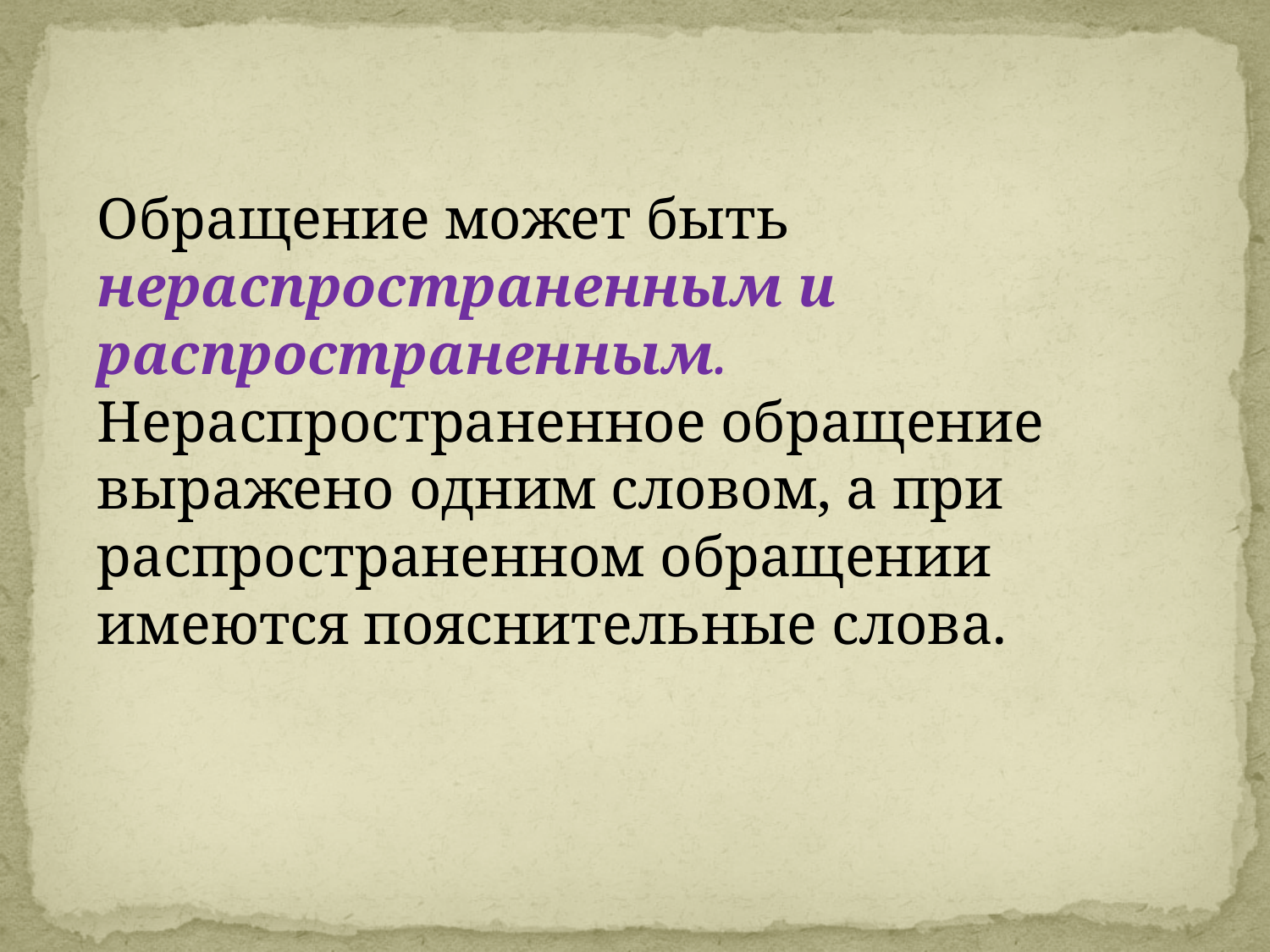

Обращение может быть нераспространенным и распространенным. Нераспространенное обращение выражено одним словом, а при распространенном обращении имеются пояснительные слова.